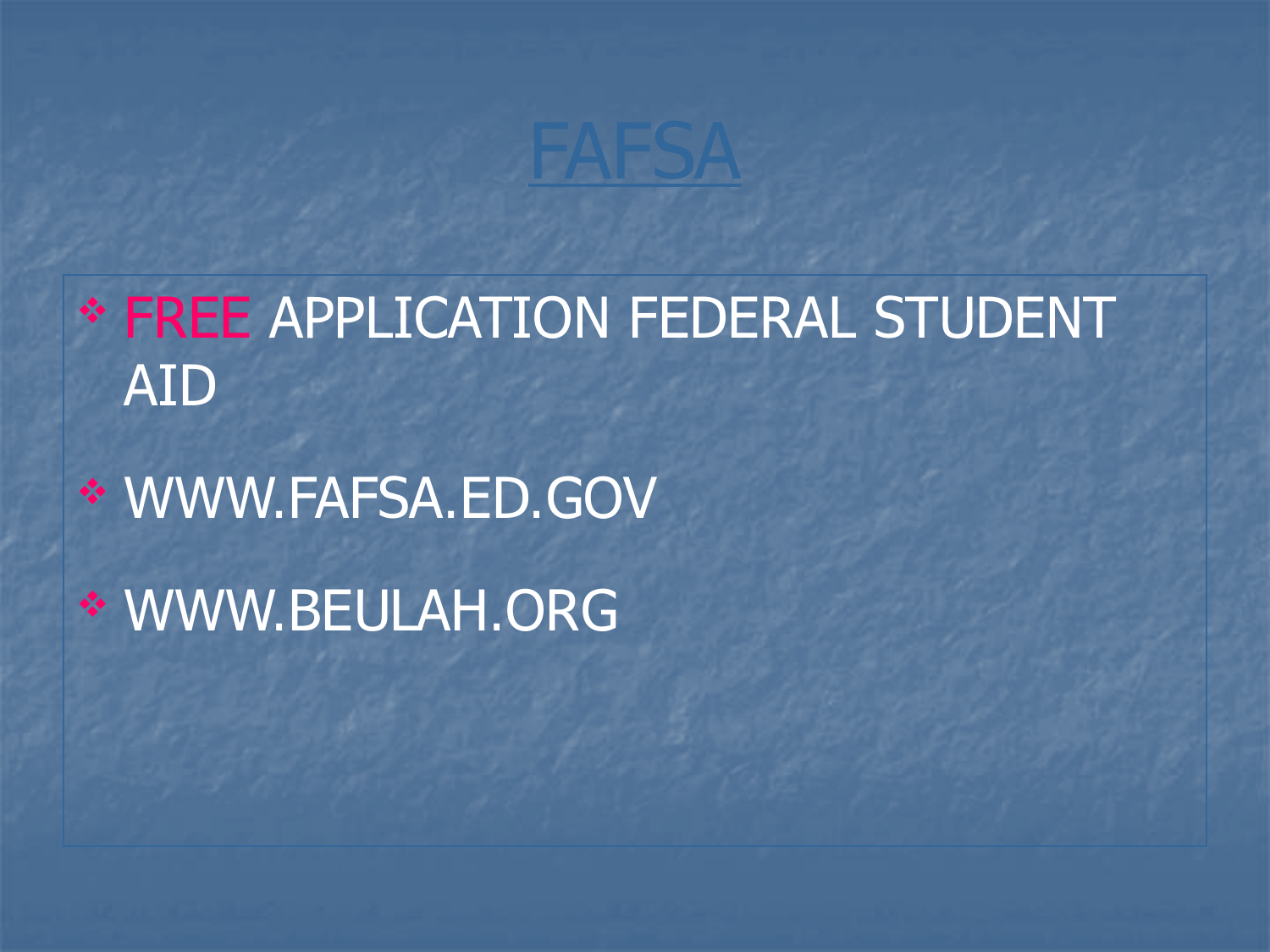

# FAFSA
FREE APPLICATION FEDERAL STUDENT AID
WWW.FAFSA.ED.GOV
WWW.BEULAH.ORG